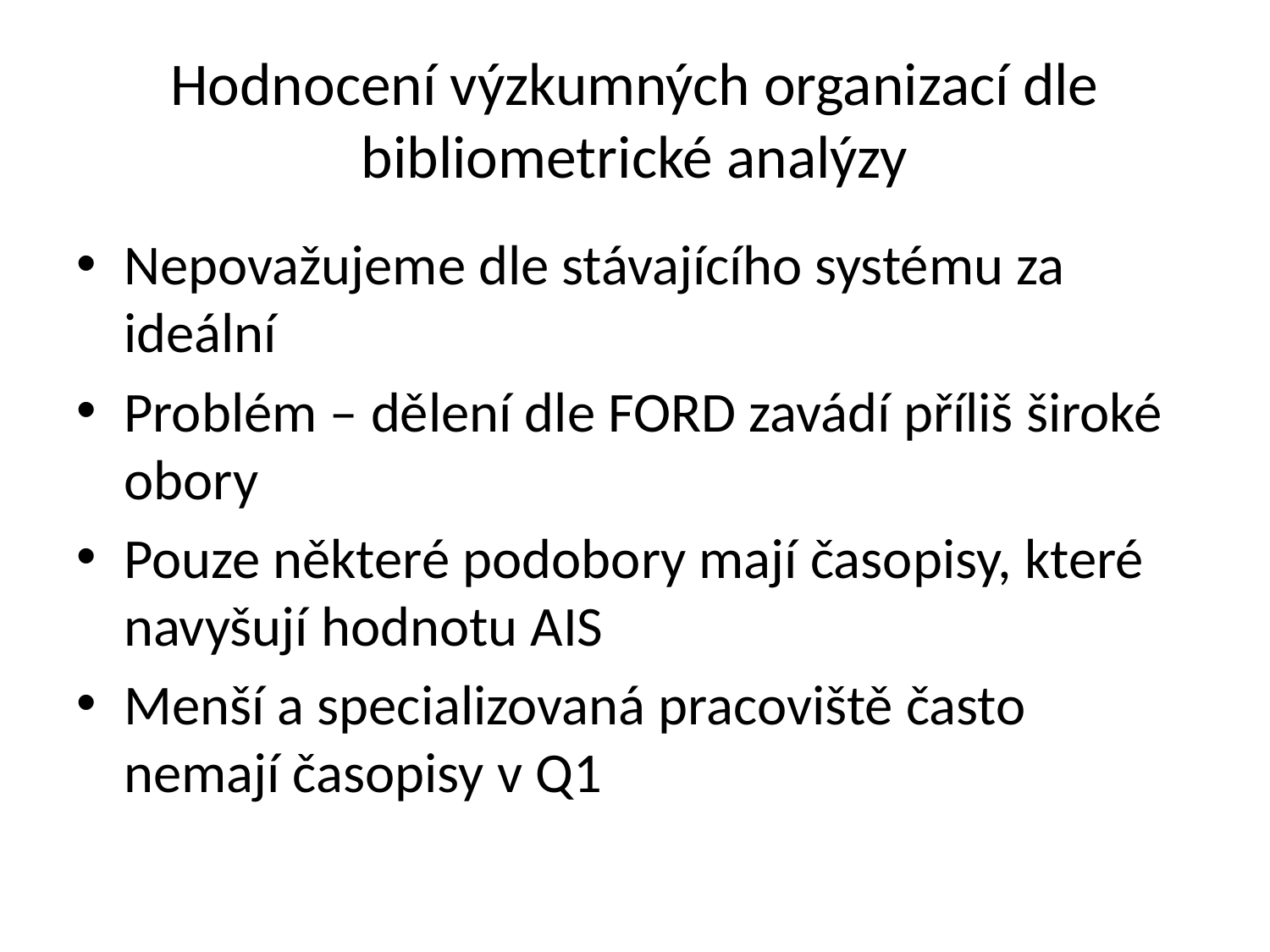

# Hodnocení výzkumných organizací dle bibliometrické analýzy
Nepovažujeme dle stávajícího systému za ideální
Problém – dělení dle FORD zavádí příliš široké obory
Pouze některé podobory mají časopisy, které navyšují hodnotu AIS
Menší a specializovaná pracoviště často nemají časopisy v Q1